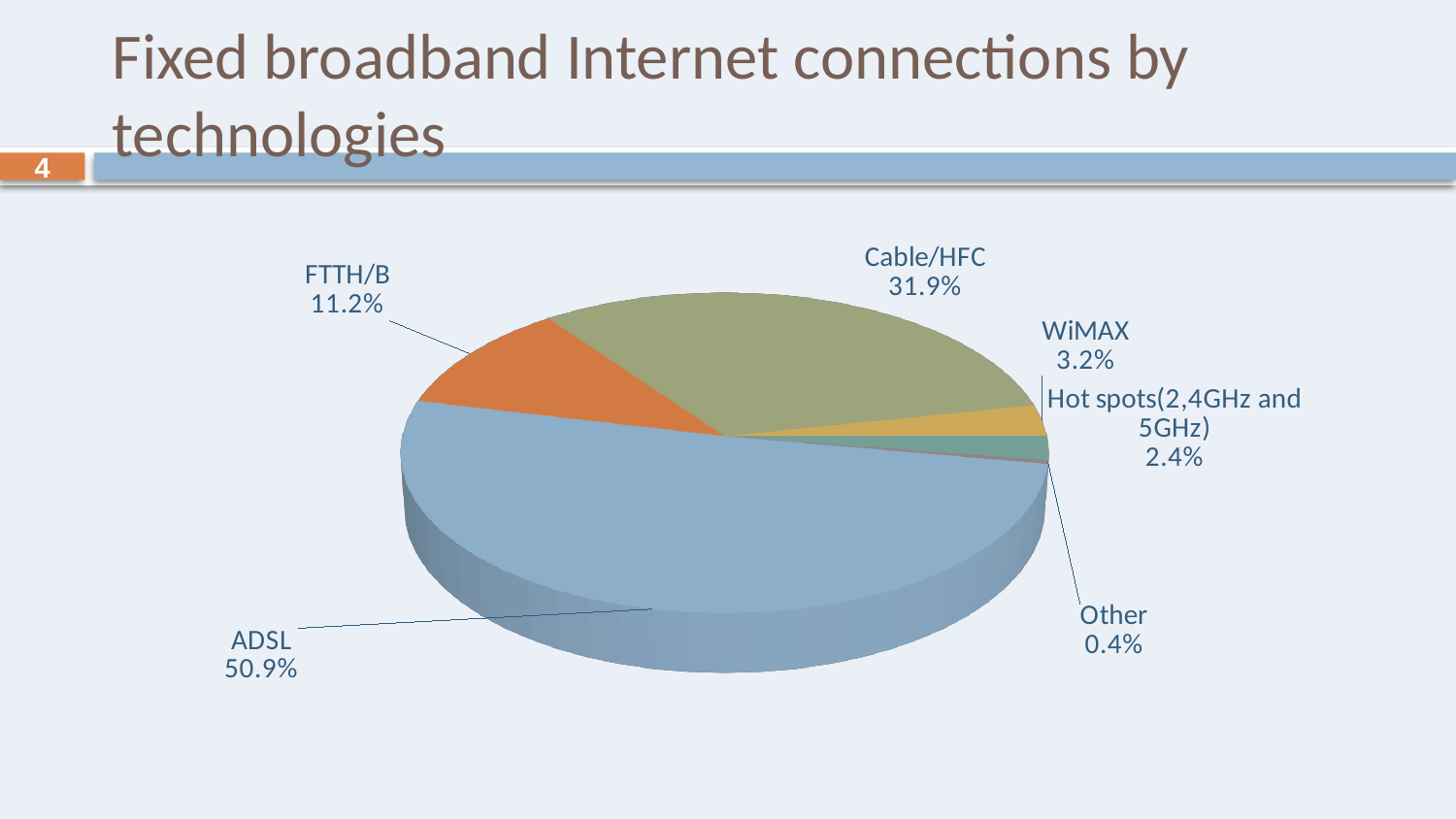

# Fixed broadband Internet connections by technologies
4

[unsupported chart]